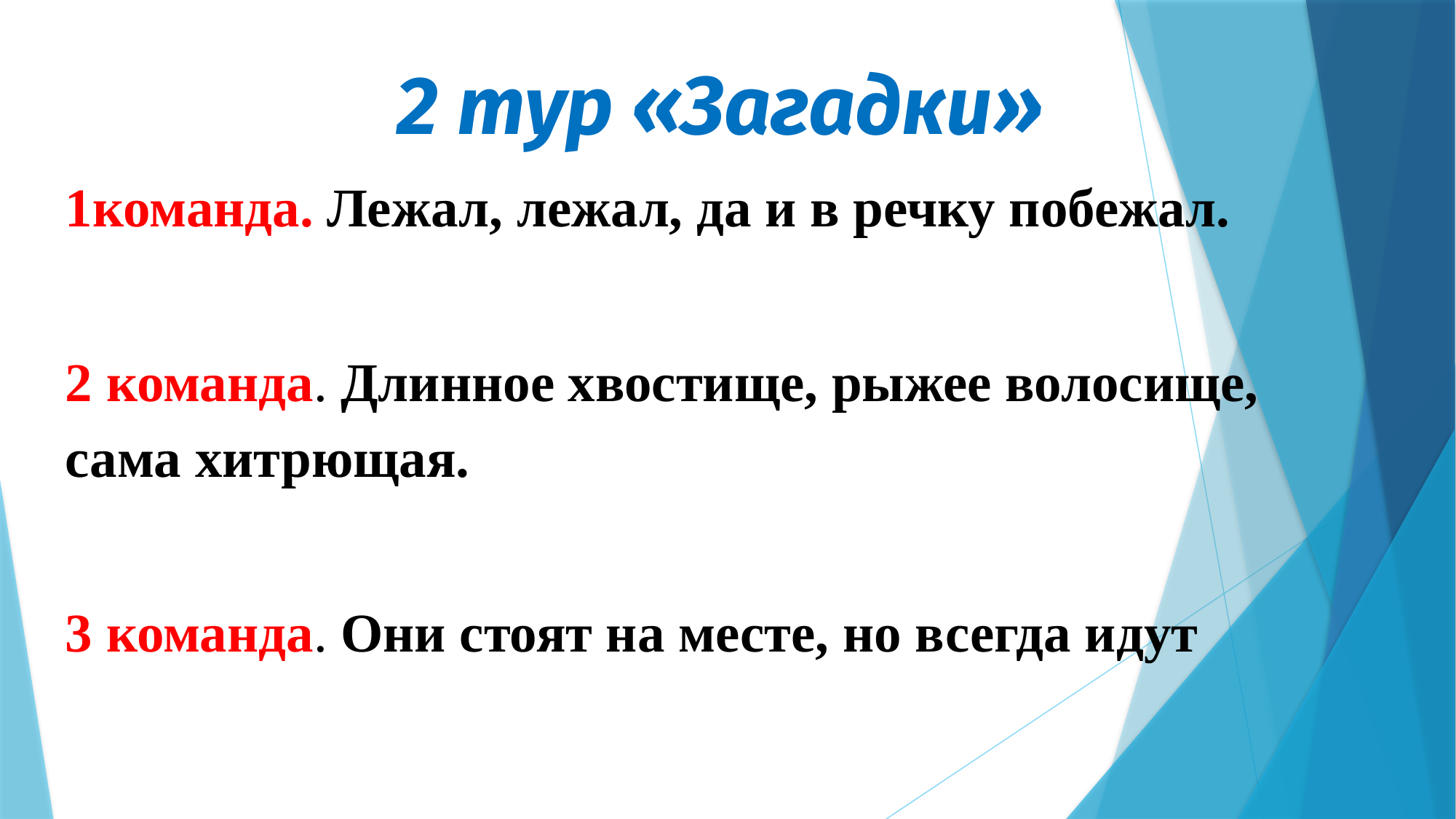

2 тур «Загадки»
1команда. Лежал, лежал, да и в речку побежал.

2 команда. Длинное хвостище, рыжее волосище, сама хитрющая.

3 команда. Они стоят на месте, но всегда идут